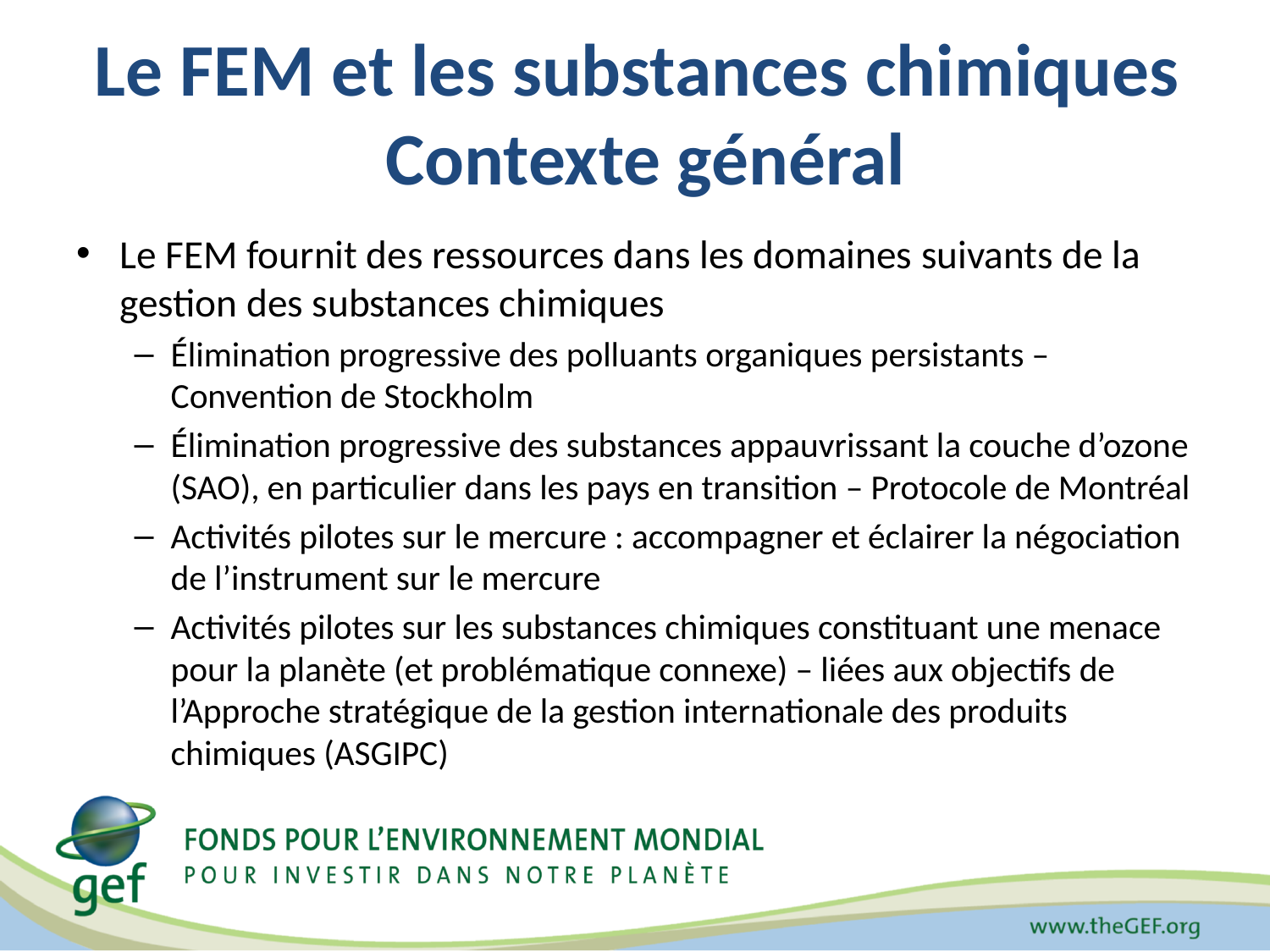

# Le FEM et les substances chimiques Contexte général
Le FEM fournit des ressources dans les domaines suivants de la gestion des substances chimiques
Élimination progressive des polluants organiques persistants – Convention de Stockholm
Élimination progressive des substances appauvrissant la couche d’ozone (SAO), en particulier dans les pays en transition – Protocole de Montréal
Activités pilotes sur le mercure : accompagner et éclairer la négociation de l’instrument sur le mercure
Activités pilotes sur les substances chimiques constituant une menace pour la planète (et problématique connexe) – liées aux objectifs de l’Approche stratégique de la gestion internationale des produits chimiques (ASGIPC)